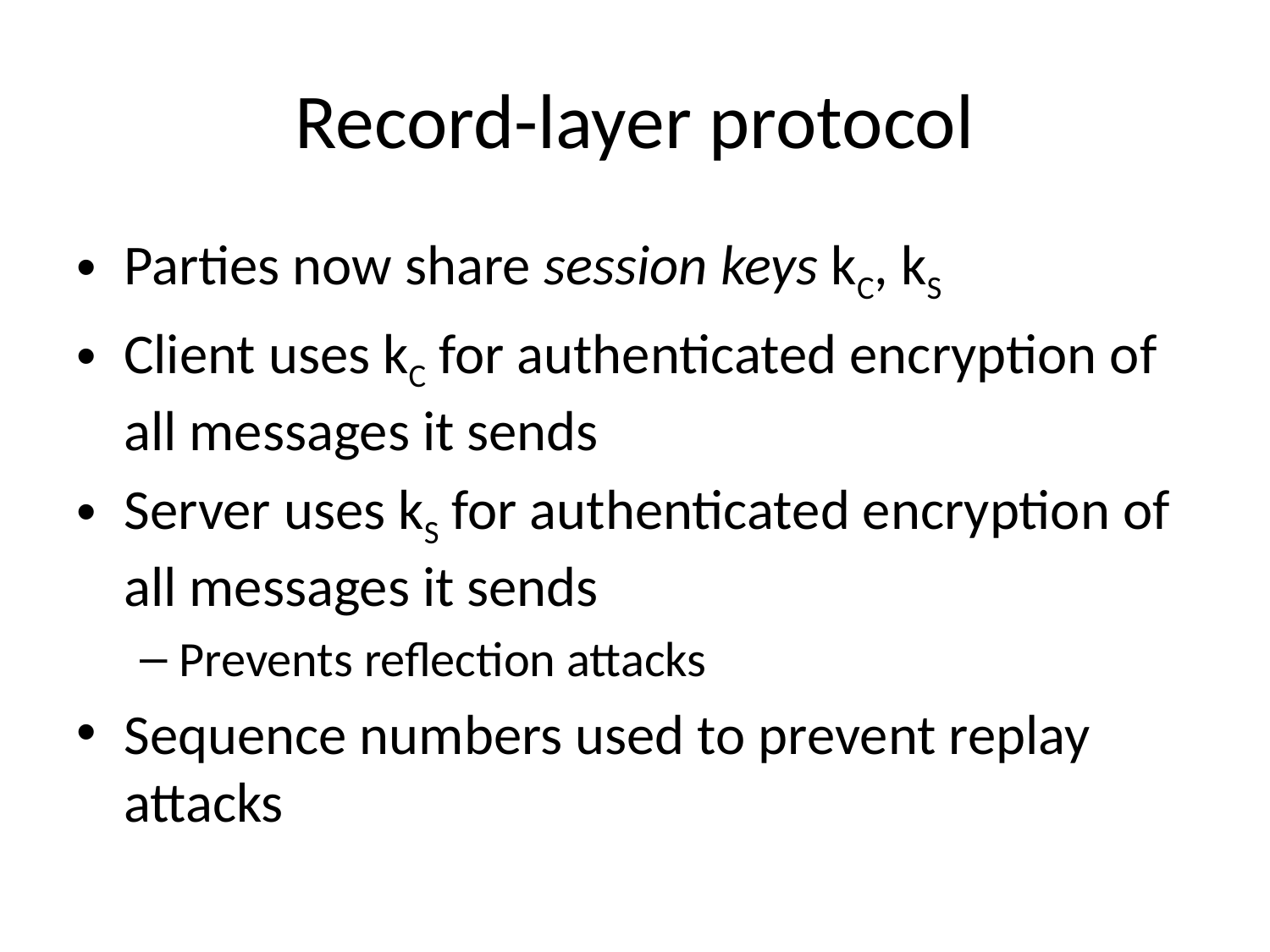

# Record-layer protocol
Parties now share session keys kC, kS
Client uses kC for authenticated encryption of all messages it sends
Server uses kS for authenticated encryption of all messages it sends
Prevents reflection attacks
Sequence numbers used to prevent replay attacks